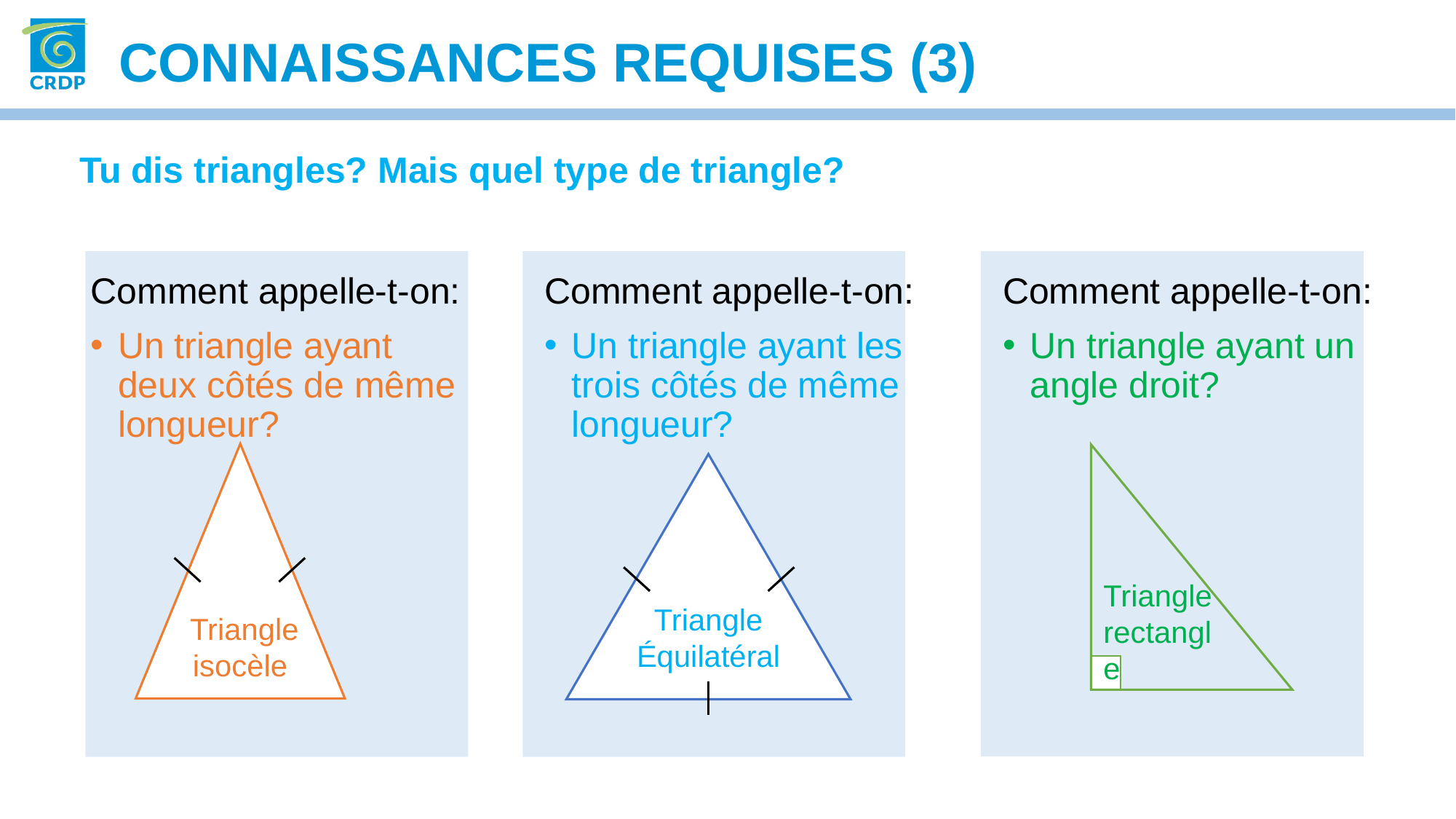

Connaissances requises (3)
Tu dis triangles? Mais quel type de triangle?

Comment appelle-t-on:
Un triangle ayant un angle droit?
Comment appelle-t-on:
Un triangle ayant deux côtés de même longueur?
Comment appelle-t-on:
Un triangle ayant les trois côtés de même longueur?

Triangle rectangle
Triangle Équilatéral
 Triangle isocèle